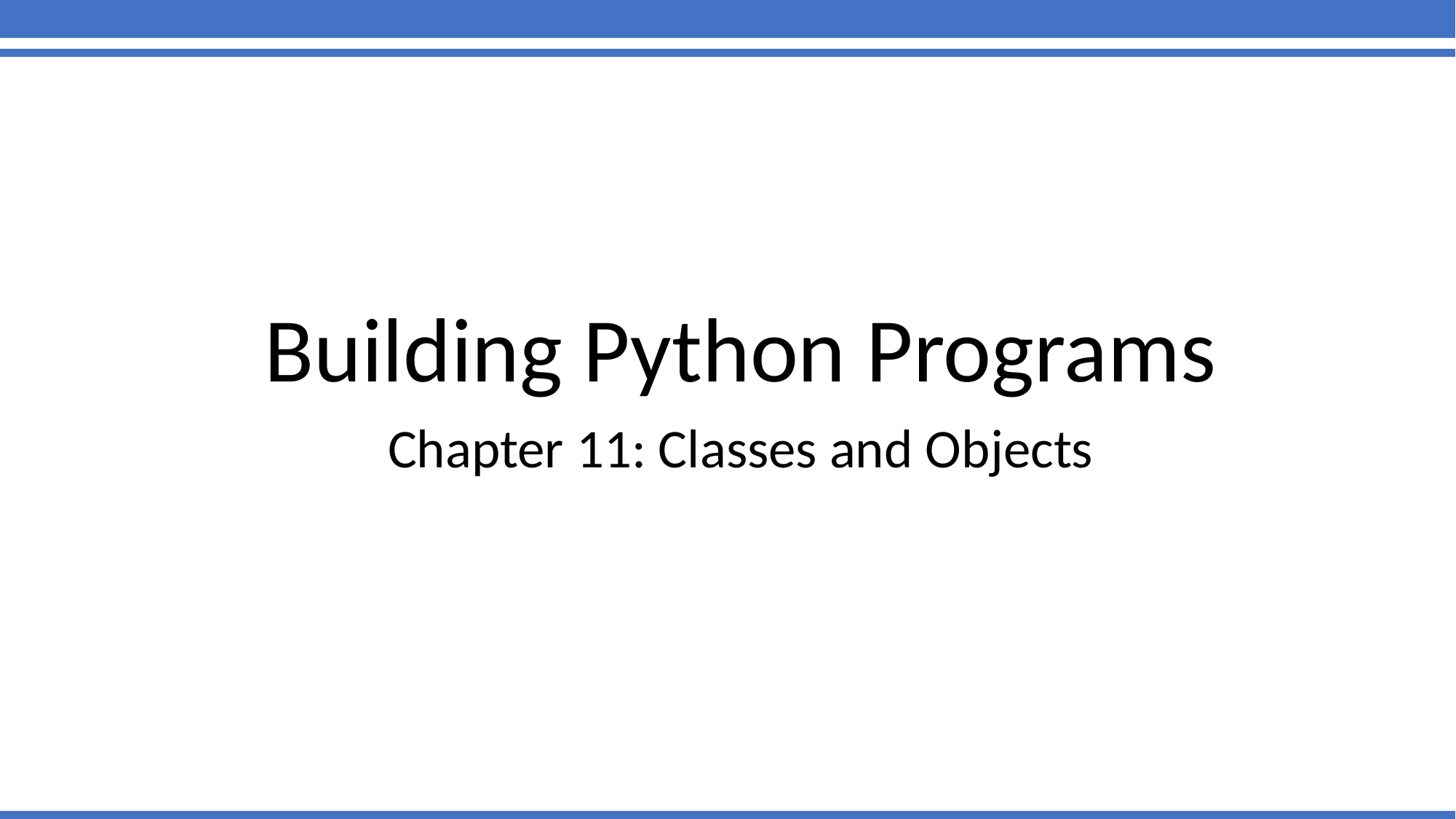

# Building Python Programs
Chapter 11: Classes and Objects